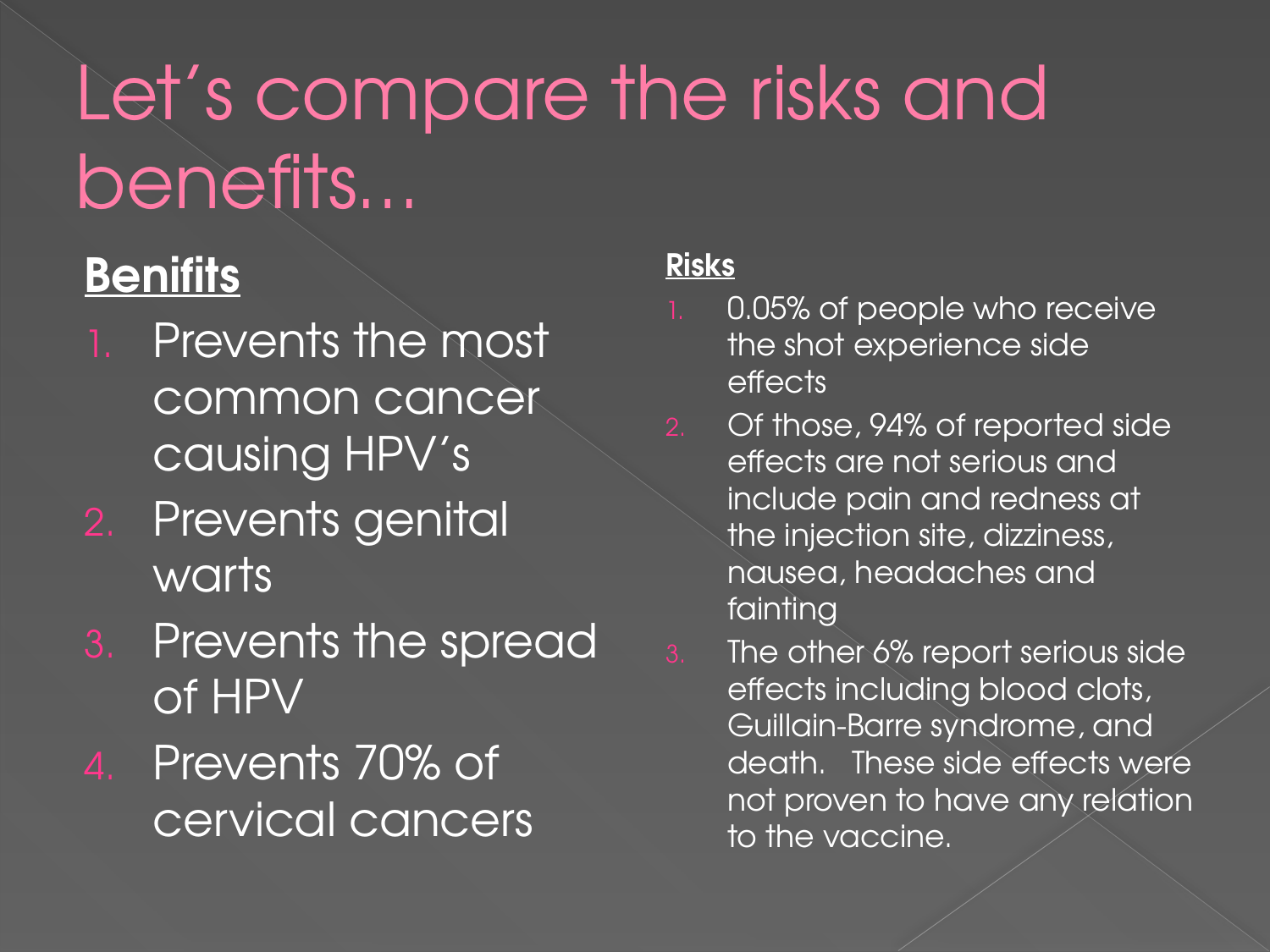

# Let’s compare the risks and benefits…
Benifits
Prevents the most common cancer causing HPV’s
Prevents genital warts
Prevents the spread of HPV
Prevents 70% of cervical cancers

Risks
0.05% of people who receive the shot experience side effects
Of those, 94% of reported side effects are not serious and include pain and redness at the injection site, dizziness, nausea, headaches and fainting
The other 6% report serious side effects including blood clots, Guillain-Barre syndrome, and death.   These side effects were not proven to have any relation to the vaccine.